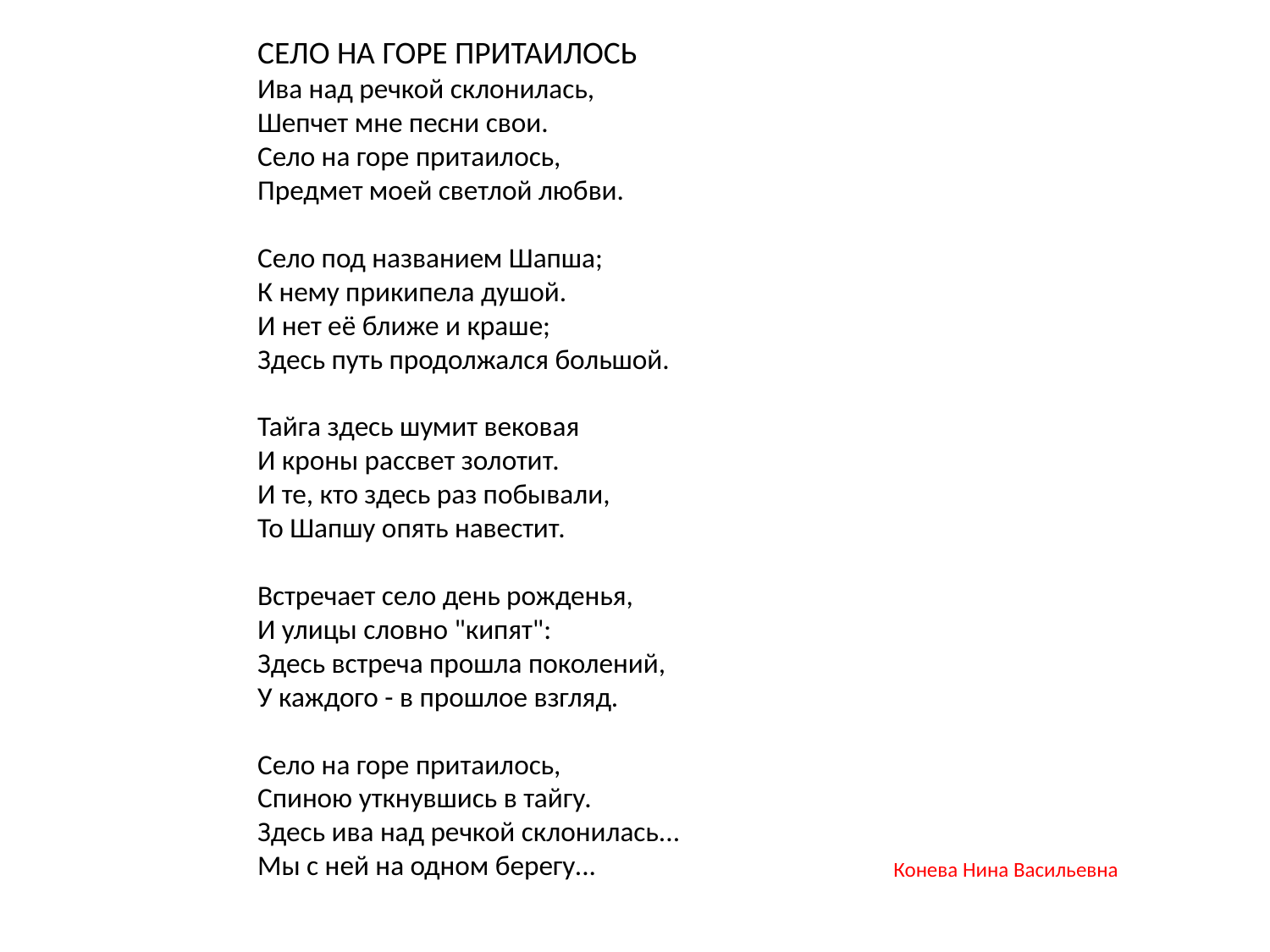

СЕЛО НА ГОРЕ ПРИТАИЛОСЬ
Ива над речкой склонилась,
Шепчет мне песни свои.
Село на горе притаилось,
Предмет моей светлой любви.

Село под названием Шапша;
К нему прикипела душой.
И нет её ближе и краше;
Здесь путь продолжался большой.

Тайга здесь шумит вековая
И кроны рассвет золотит.
И те, кто здесь раз побывали,
То Шапшу опять навестит.

Встречает село день рожденья,
И улицы словно "кипят":
Здесь встреча прошла поколений,
У каждого - в прошлое взгляд.

Село на горе притаилось,
Спиною уткнувшись в тайгу.
Здесь ива над речкой склонилась...
Мы с ней на одном берегу...
Конева Нина Васильевна